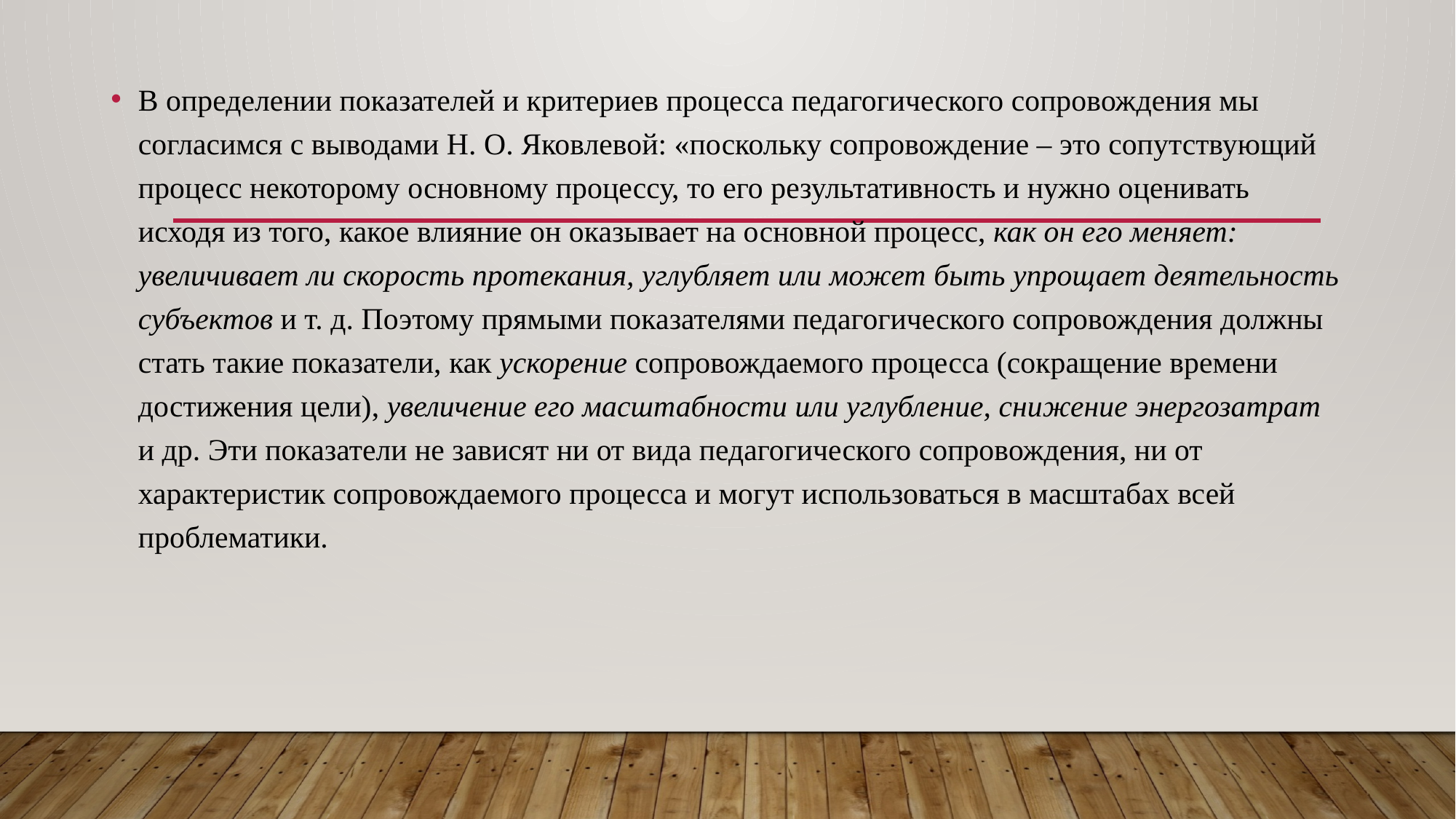

В определении показателей и критериев процесса педагогического сопровождения мы согласимся с выводами Н. О. Яковлевой: «поскольку сопровождение – это сопутствующий процесс некоторому основному процессу, то его результативность и нужно оценивать исходя из того, какое влияние он оказывает на основной процесс, как он его меняет: увеличивает ли скорость протекания, углубляет или может быть упрощает деятельность субъектов и т. д. Поэтому прямыми показателями педагогического сопровождения должны стать такие показатели, как ускорение сопровождаемого процесса (сокращение времени достижения цели), увеличение его масштабности или углубление, снижение энергозатрат и др. Эти показатели не зависят ни от вида педагогического сопровождения, ни от характеристик сопровождаемого процесса и могут использоваться в масштабах всей проблематики.